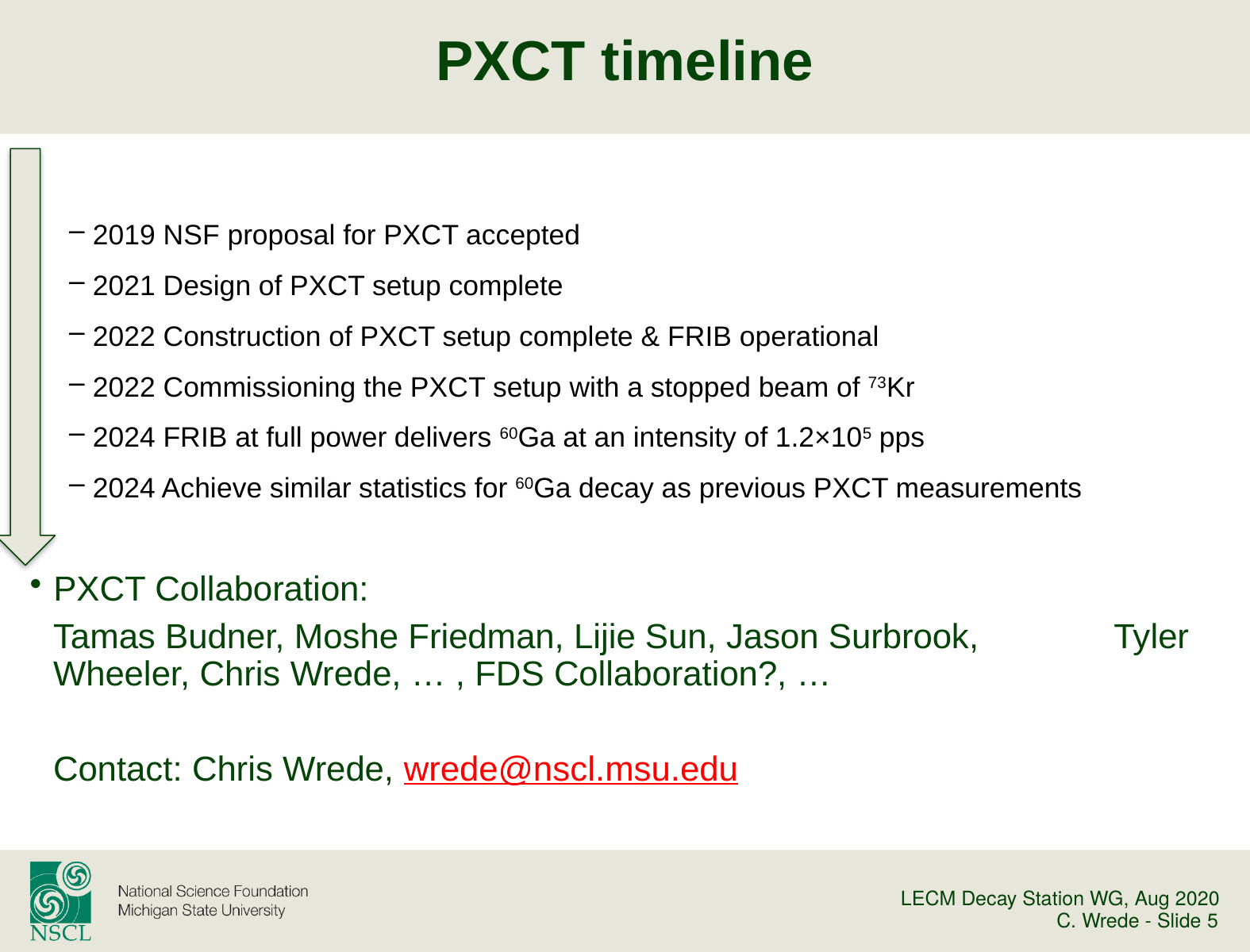

# PXCT timeline

2019 NSF proposal for PXCT accepted
2021 Design of PXCT setup complete
2022 Construction of PXCT setup complete & FRIB operational
2022 Commissioning the PXCT setup with a stopped beam of 73Kr
2024 FRIB at full power delivers 60Ga at an intensity of 1.2×105 pps
2024 Achieve similar statistics for 60Ga decay as previous PXCT measurements

PXCT Collaboration:
Tamas Budner, Moshe Friedman, Lijie Sun, Jason Surbrook,              Tyler Wheeler, Chris Wrede, … , FDS Collaboration?, …

Contact: Chris Wrede, wrede@nscl.msu.edu
LECM Decay Station WG, Aug 2020
C. Wrede - Slide 5